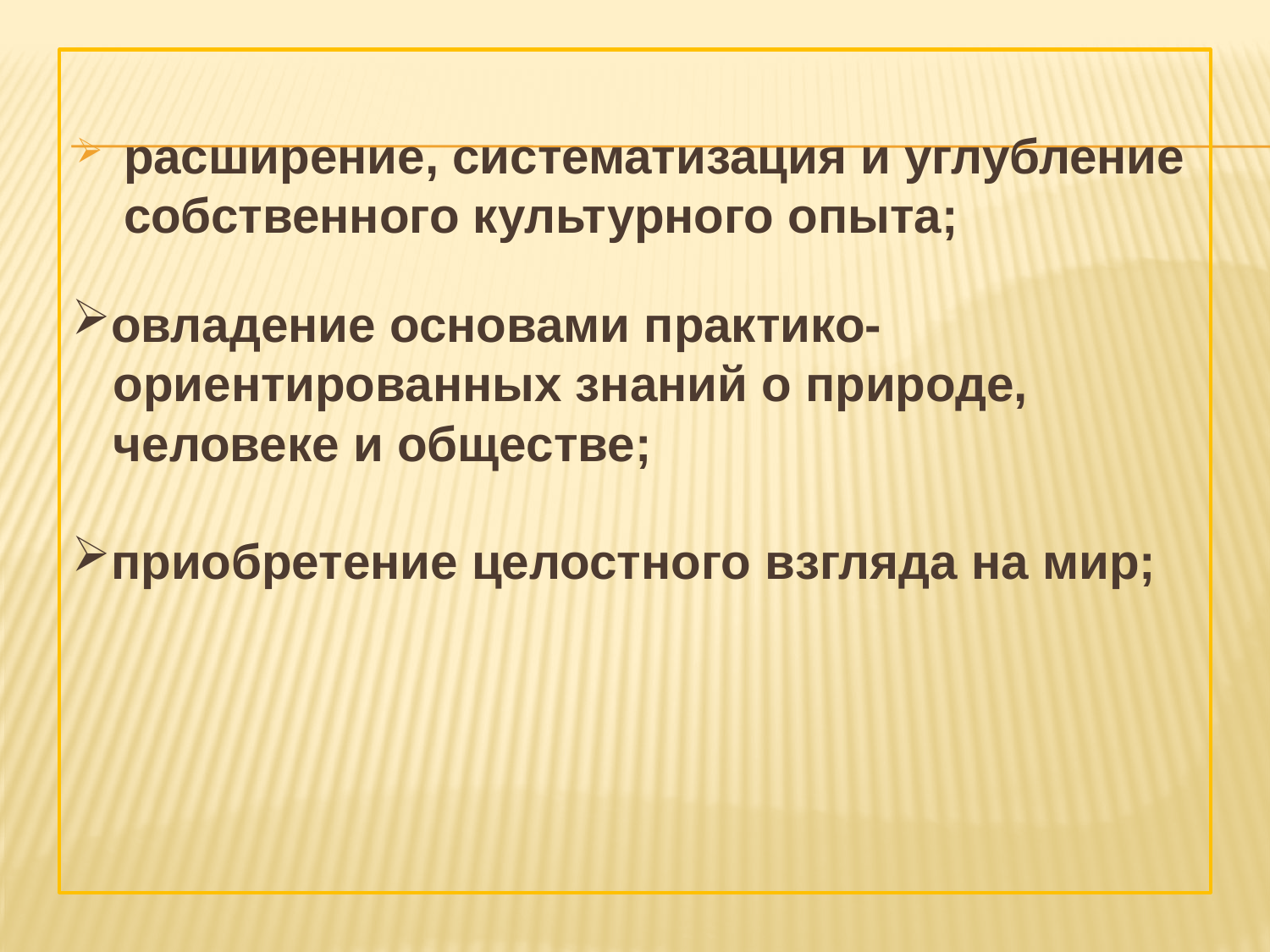

овладение основами практико-
   ориентированных знаний о природе,
   человеке и обществе;

приобретение целостного взгляда на мир;

расширение, систематизация и углубление собственного культурного опыта;